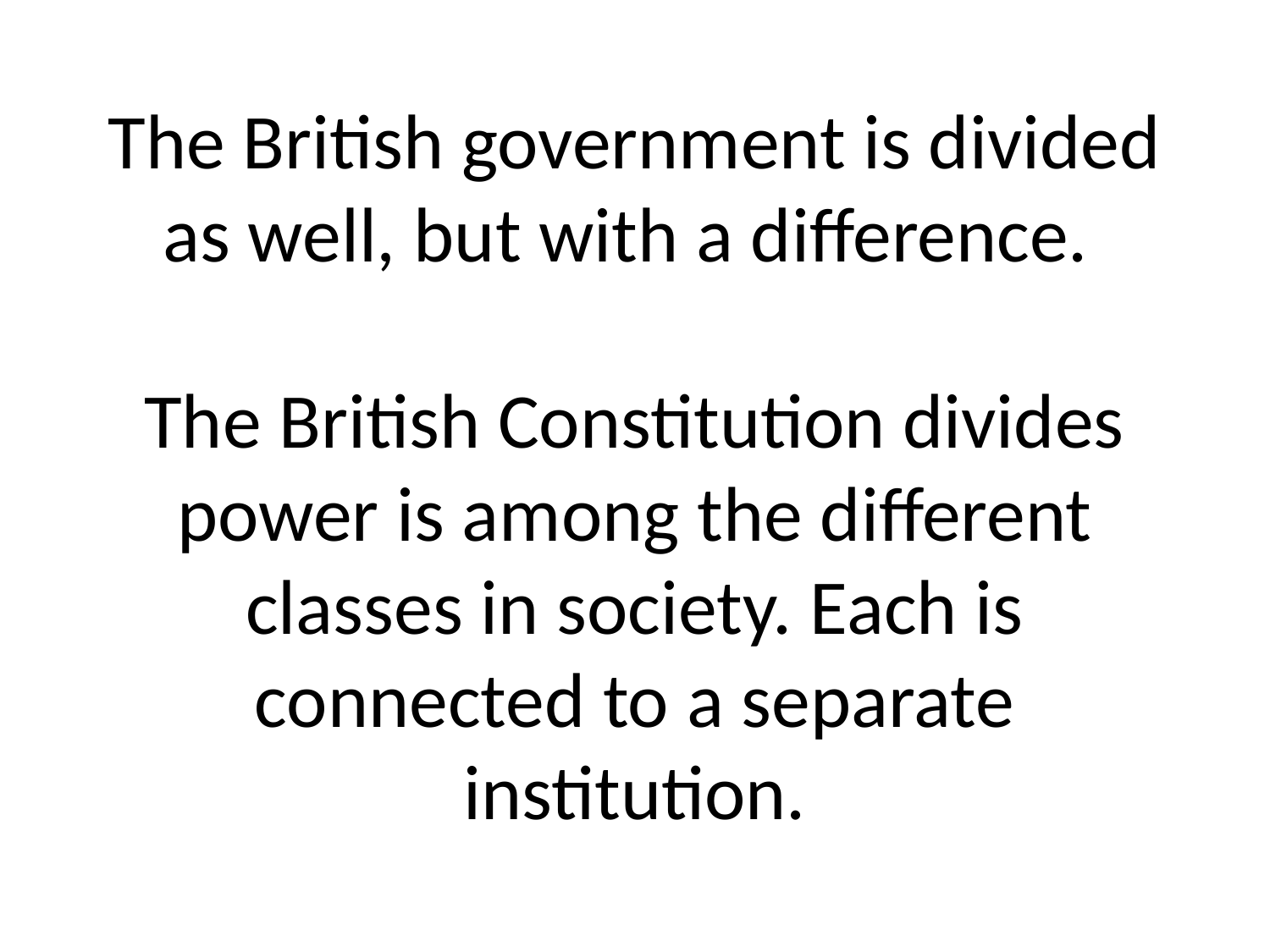

# The British government is divided as well, but with a difference. The British Constitution divides power is among the different classes in society. Each is connected to a separate institution.